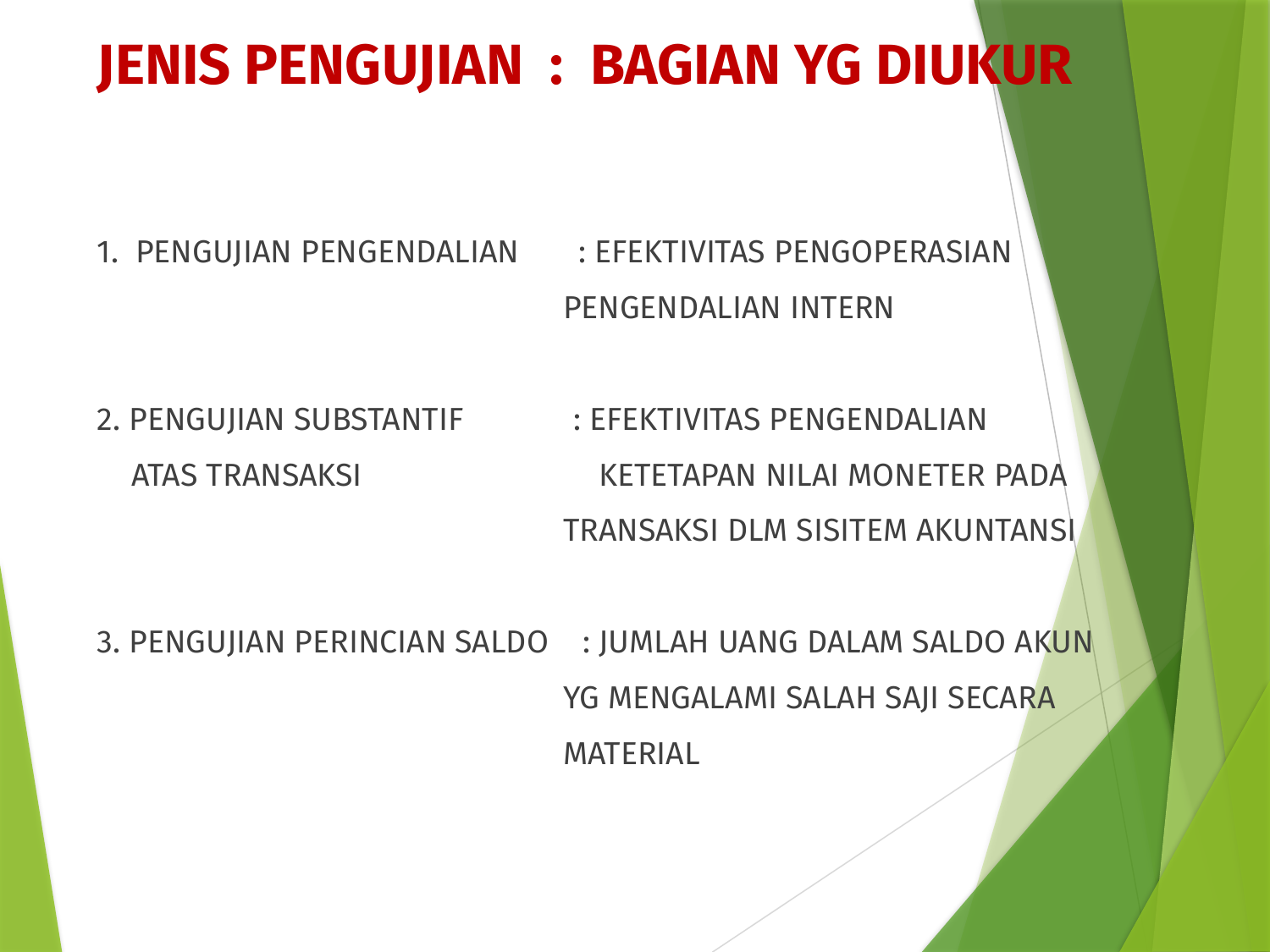

# JENIS PENGUJIAN  :  BAGIAN YG DIUKUR

1.  PENGUJIAN PENGENDALIAN       : EFEKTIVITAS PENGOPERASIAN
                                                       PENGENDALIAN INTERN

2. PENGUJIAN SUBSTANTIF             : EFEKTIVITAS PENGENDALIAN
    ATAS TRANSAKSI                            KETETAPAN NILAI MONETER PADA
                                                       TRANSAKSI DLM SISITEM AKUNTANSI

3. PENGUJIAN PERINCIAN SALDO    : JUMLAH UANG DALAM SALDO AKUN
                                                       YG MENGALAMI SALAH SAJI SECARA
                                                       MATERIAL